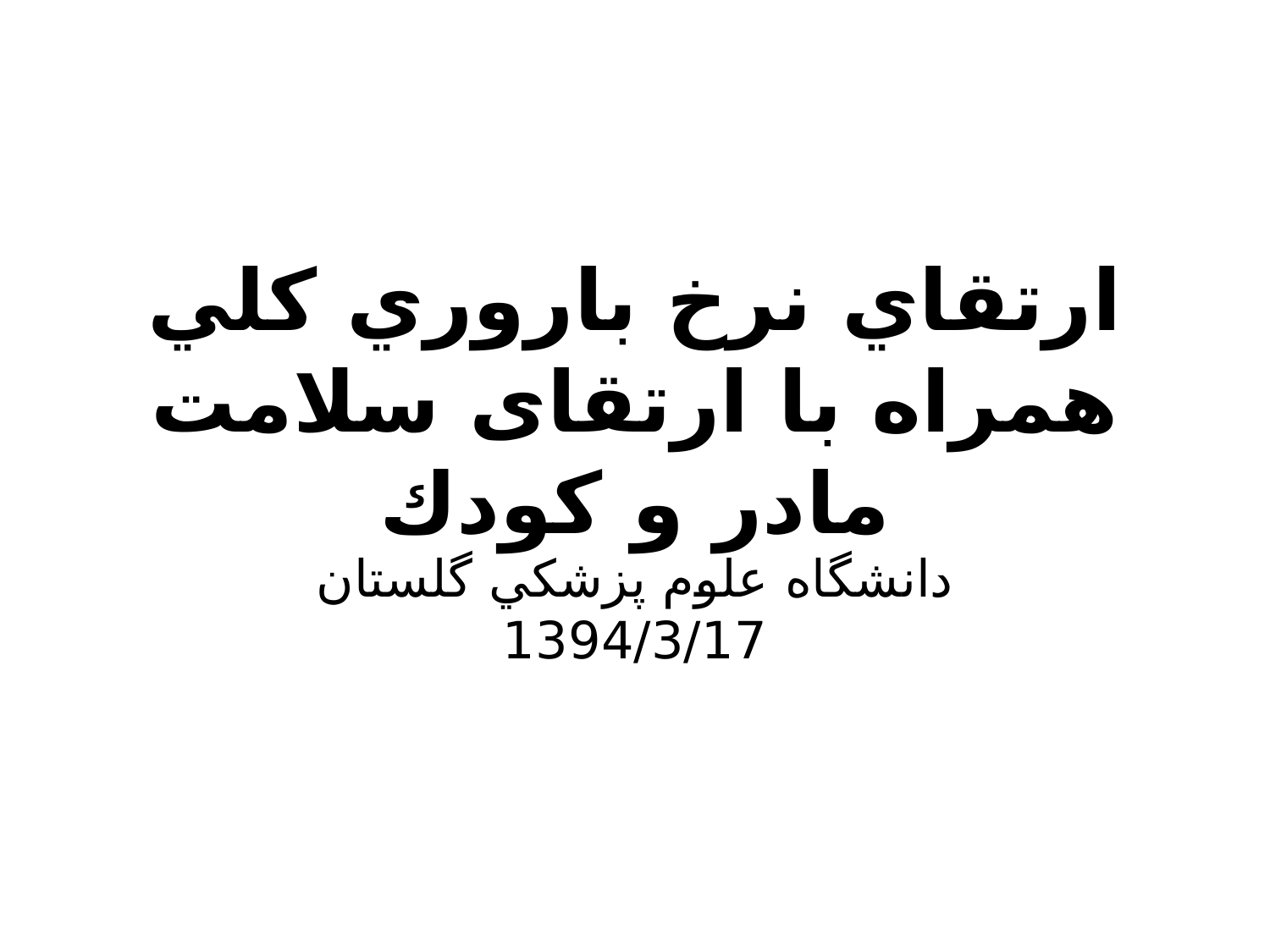

# ارتقاي نرخ باروري كلي همراه با ارتقای سلامت مادر و كودك
دانشگاه علوم پزشكي گلستان 1394/3/17